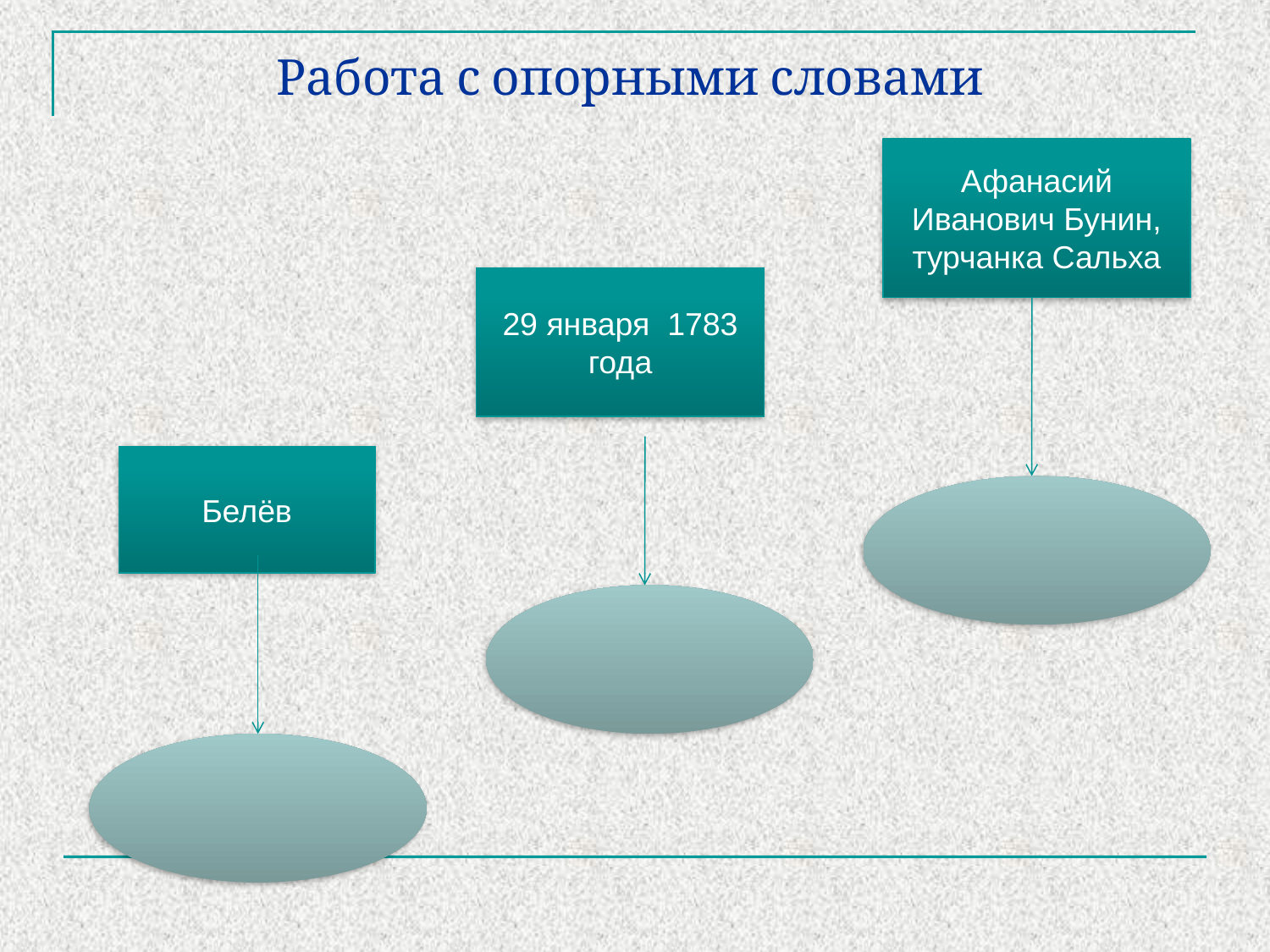

Работа с опорными словами
Афанасий Иванович Бунин, турчанка Сальха
29 января  1783 года
Белёв